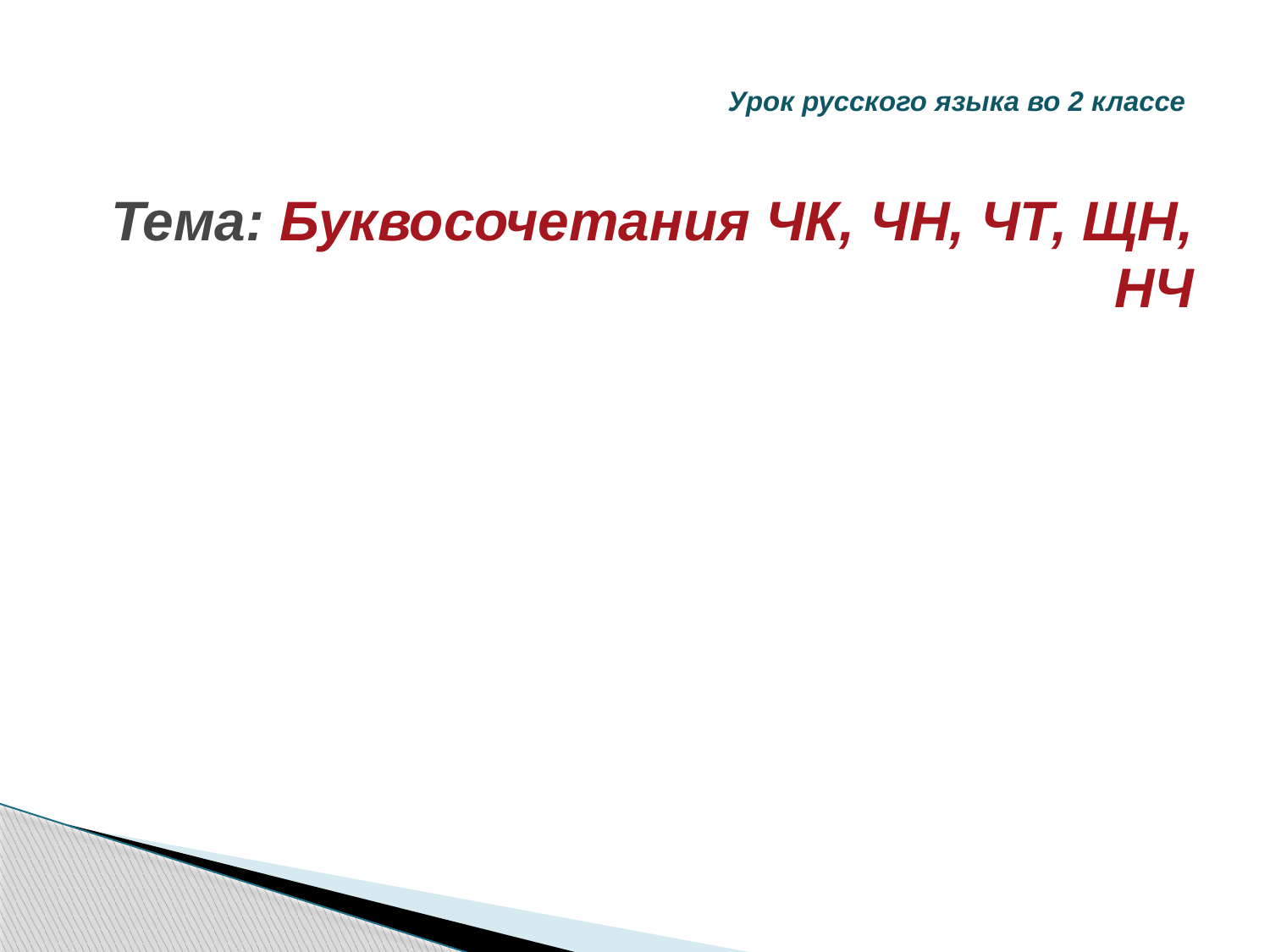

# Урок русского языка во 2 классе   Тема: Буквосочетания ЧК, ЧН, ЧТ, ЩН, НЧ